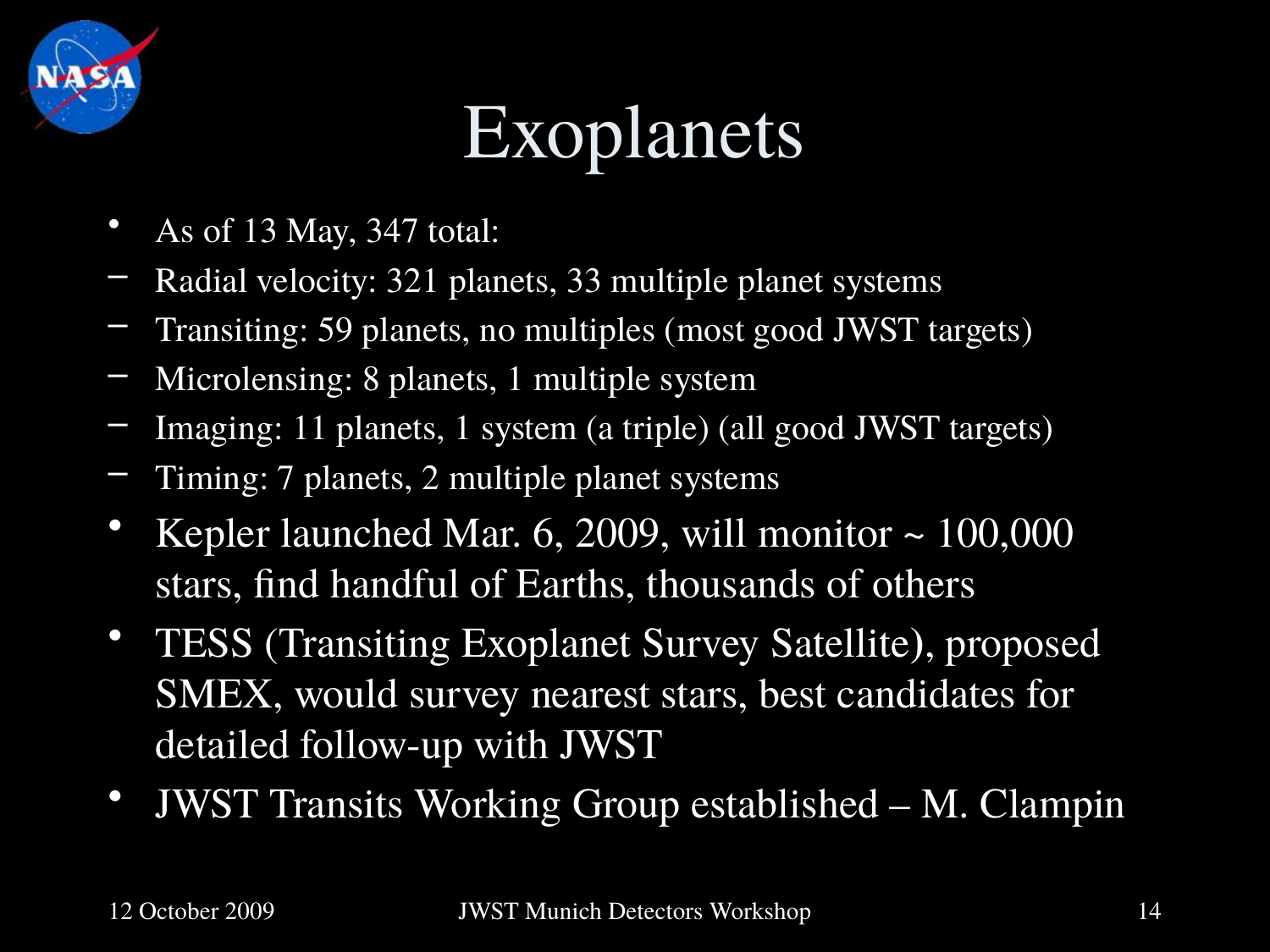

# Exoplanets
As of 13 May, 347 total:
Radial velocity: 321 planets, 33 multiple planet systems
Transiting: 59 planets, no multiples (most good JWST targets)
Microlensing: 8 planets, 1 multiple system
Imaging: 11 planets, 1 system (a triple) (all good JWST targets)
Timing: 7 planets, 2 multiple planet systems
Kepler launched Mar. 6, 2009, will monitor ~ 100,000 stars, find handful of Earths, thousands of others
TESS (Transiting Exoplanet Survey Satellite), proposed SMEX, would survey nearest stars, best candidates for detailed follow-up with JWST
JWST Transits Working Group established – M. Clampin
12 October 2009
JWST Munich Detectors Workshop
14